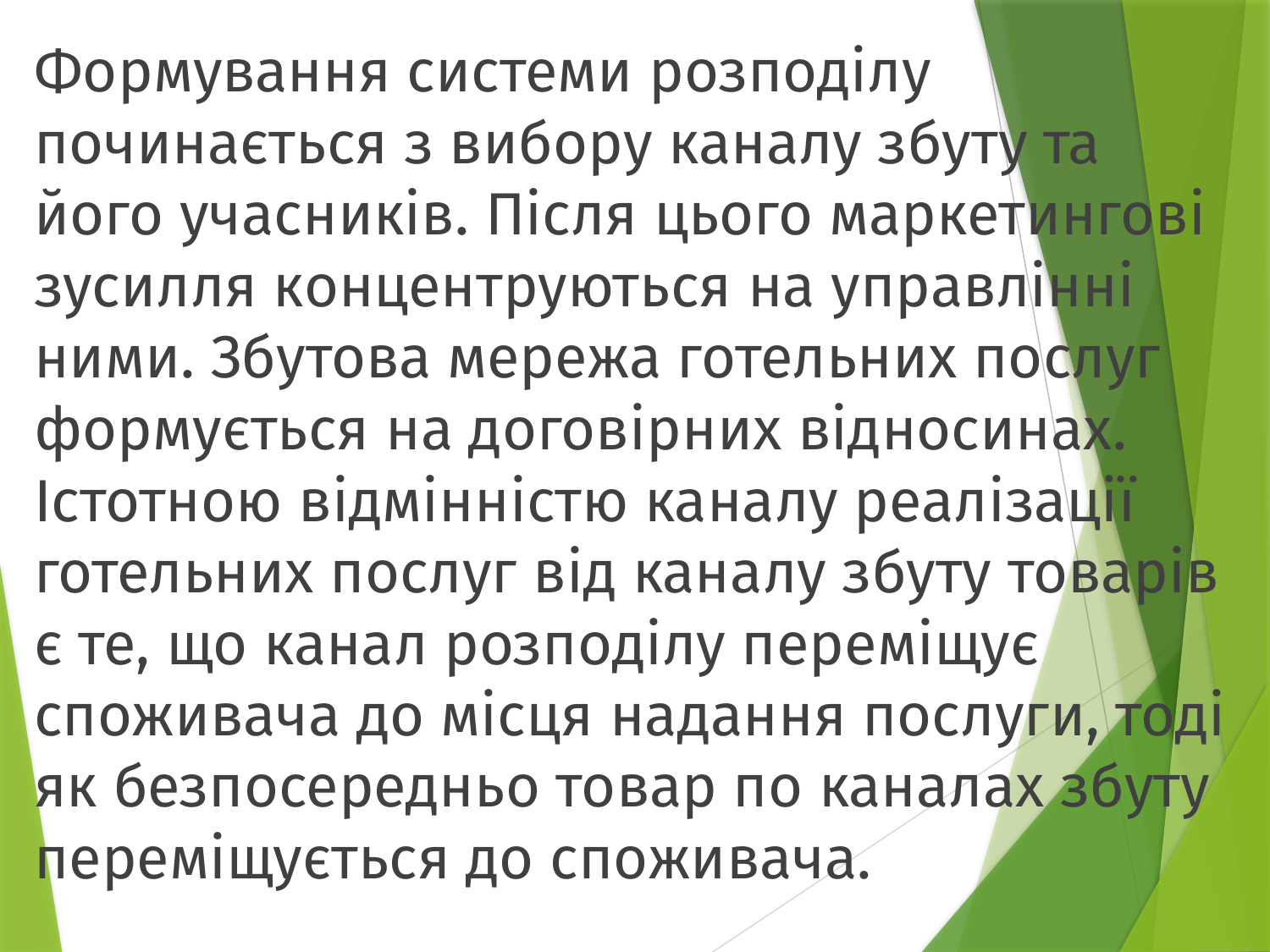

Формування системи розподілу починається з вибору каналу збуту та його учасників. Після цього маркетингові зусилля концентруються на управлінні ними. Збутова мережа готельних послуг формується на договірних відносинах. Істотною відмінністю каналу реалізації готельних послуг від каналу збуту товарів є те, що канал розподілу переміщує споживача до місця надання послуги, тоді як безпосередньо товар по каналах збуту переміщується до споживача.